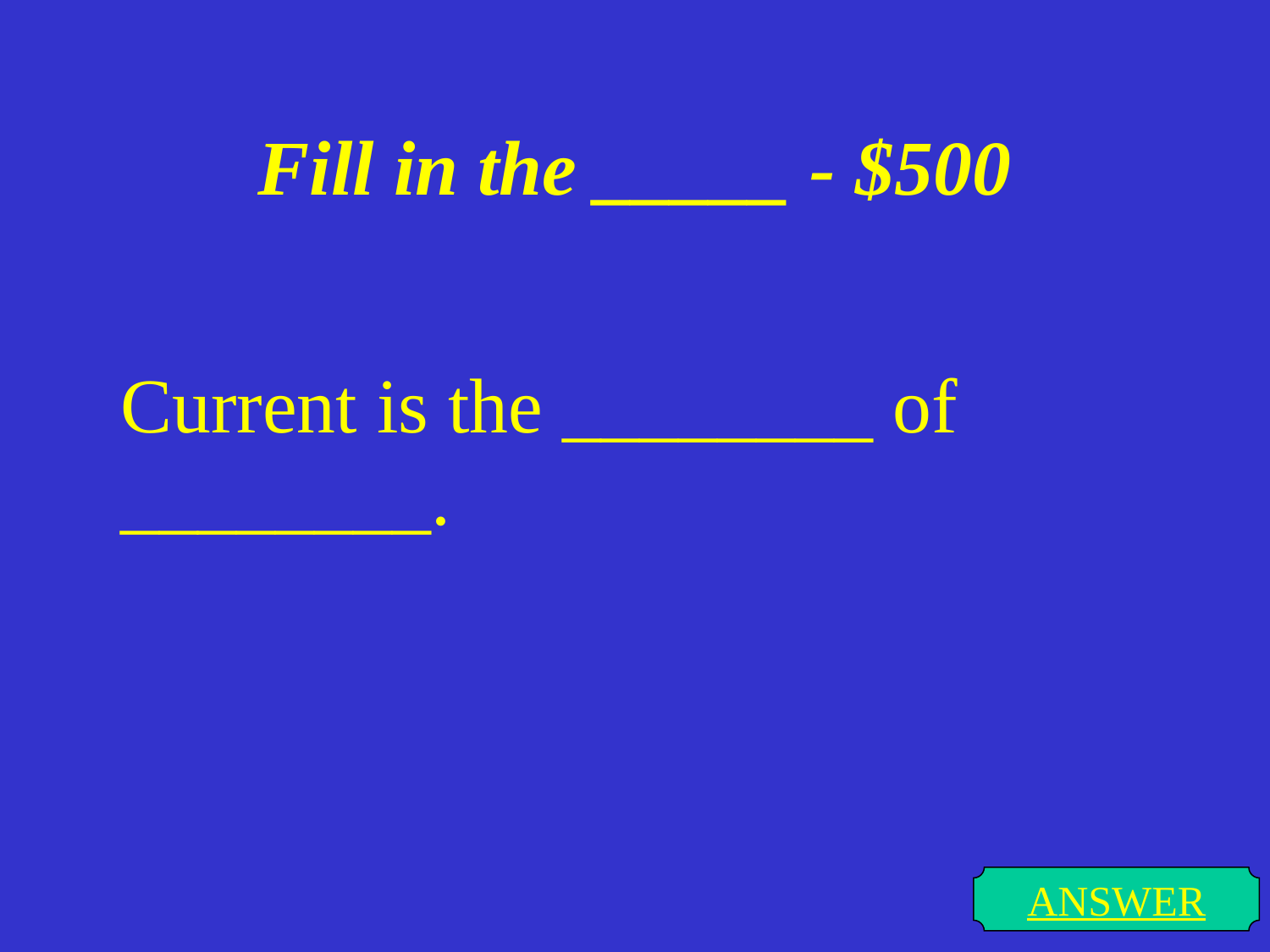

# Fill in the _____ - $500
Current is the ________ of ________.

ANSWER